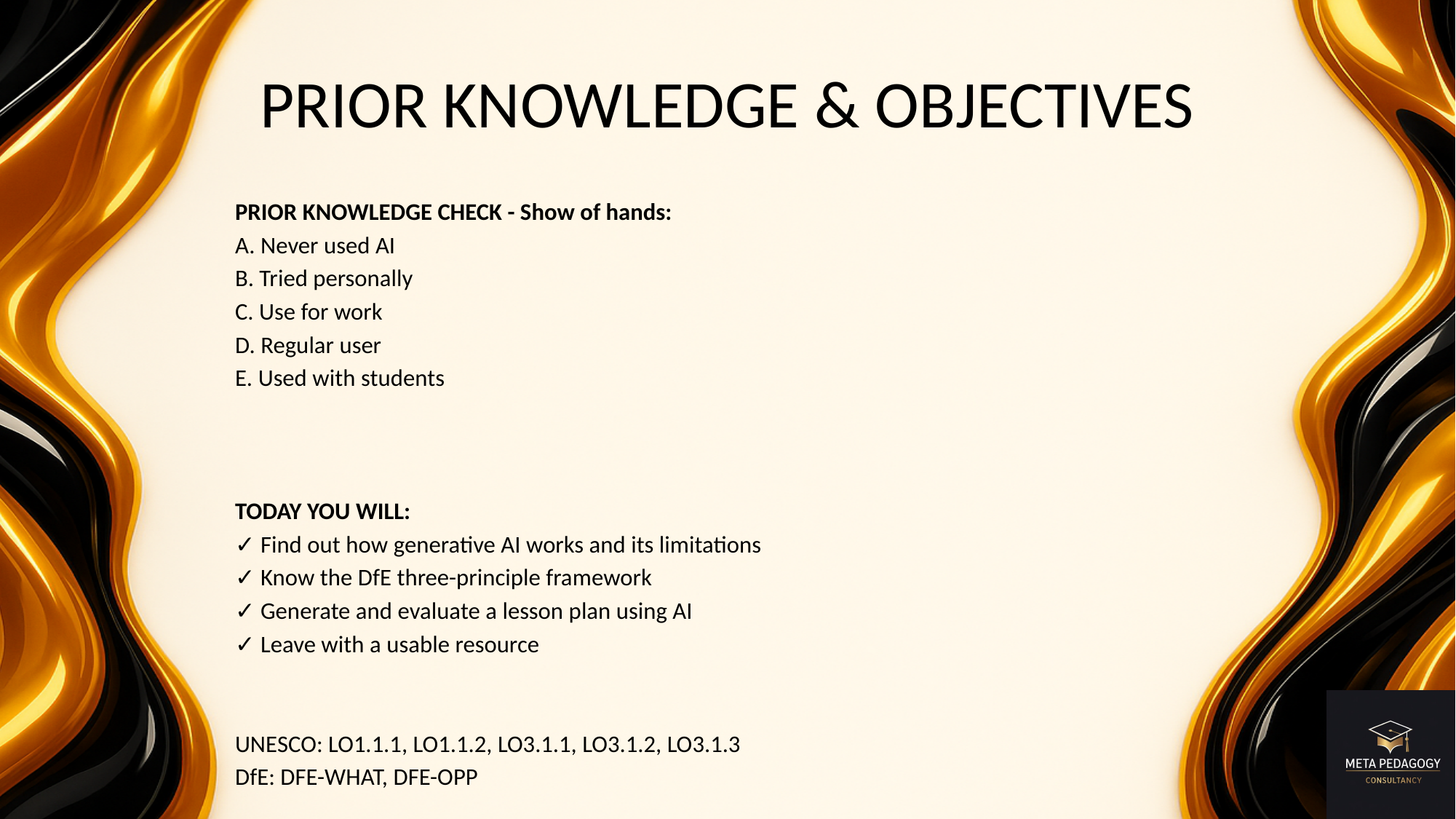

# PRIOR KNOWLEDGE & OBJECTIVES
PRIOR KNOWLEDGE CHECK - Show of hands:
A. Never used AI
B. Tried personally
C. Use for work
D. Regular user
E. Used with students

TODAY YOU WILL:
✓ Find out how generative AI works and its limitations
✓ Know the DfE three-principle framework
✓ Generate and evaluate a lesson plan using AI
✓ Leave with a usable resource

UNESCO: LO1.1.1, LO1.1.2, LO3.1.1, LO3.1.2, LO3.1.3
DfE: DFE-WHAT, DFE-OPP